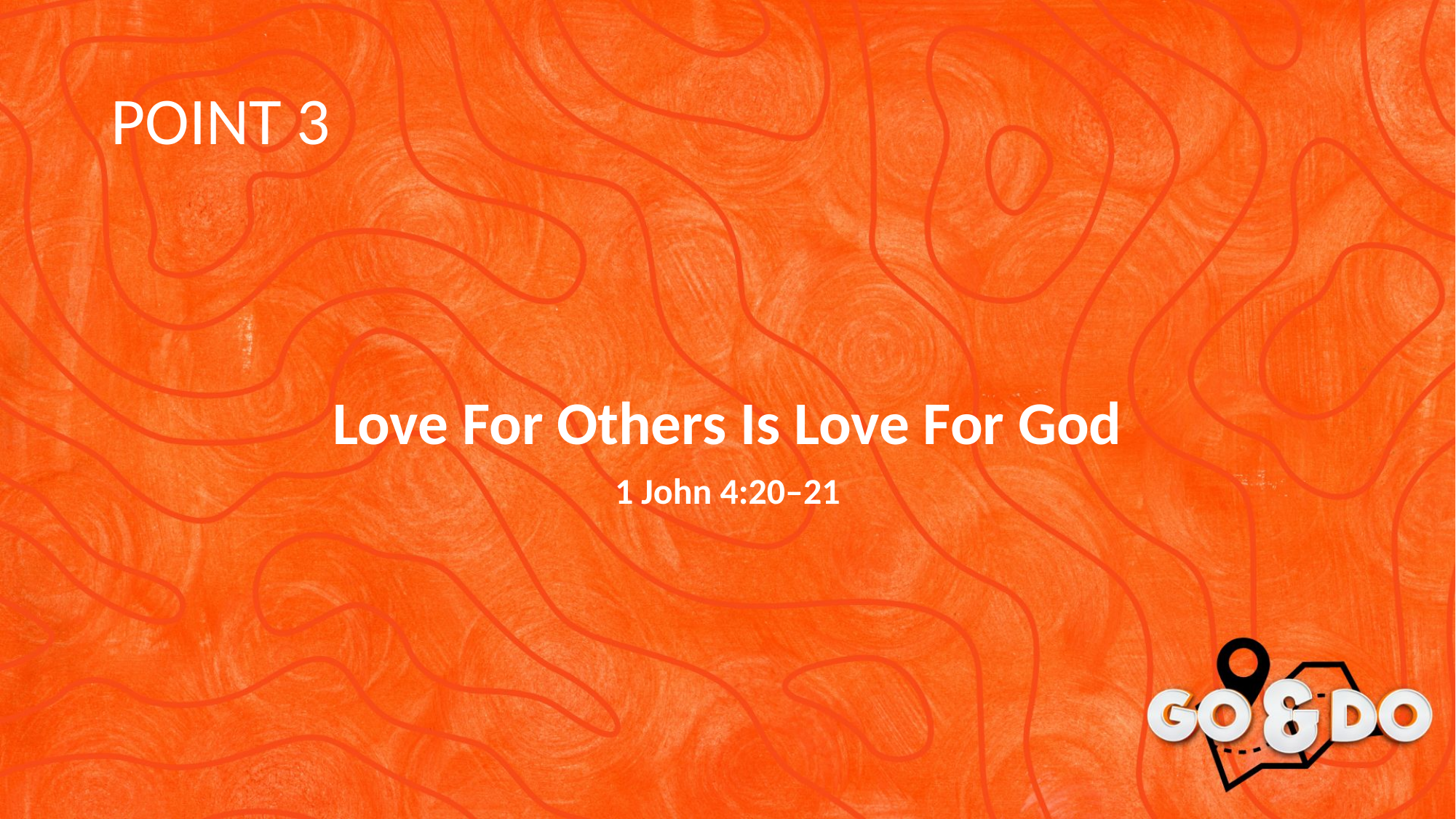

# POINT 3

Love For Others Is Love For God
1 John 4:20–21